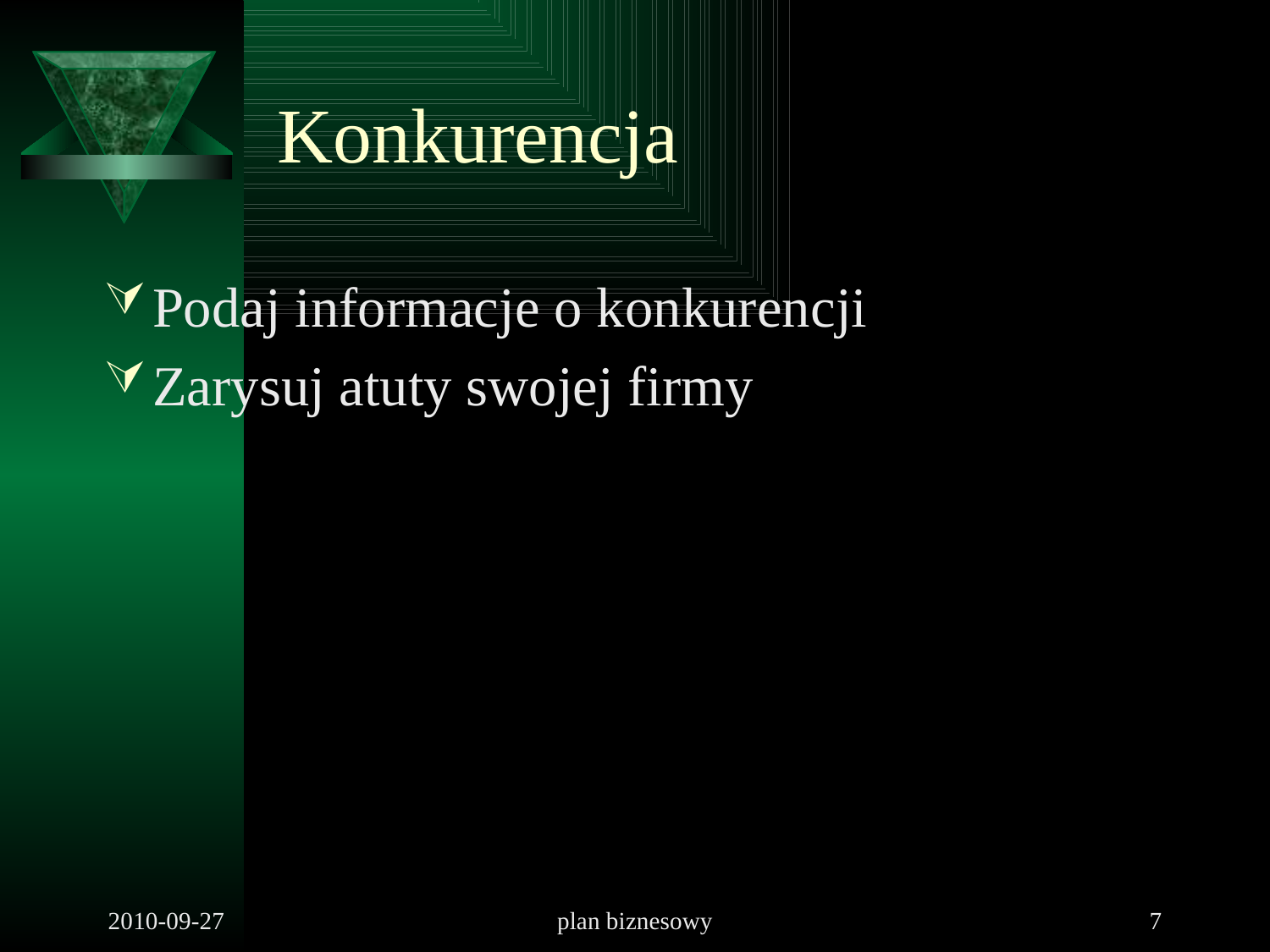

# Konkurencja
Podaj informacje o konkurencji
Zarysuj atuty swojej firmy
2010-09-27
plan biznesowy
7